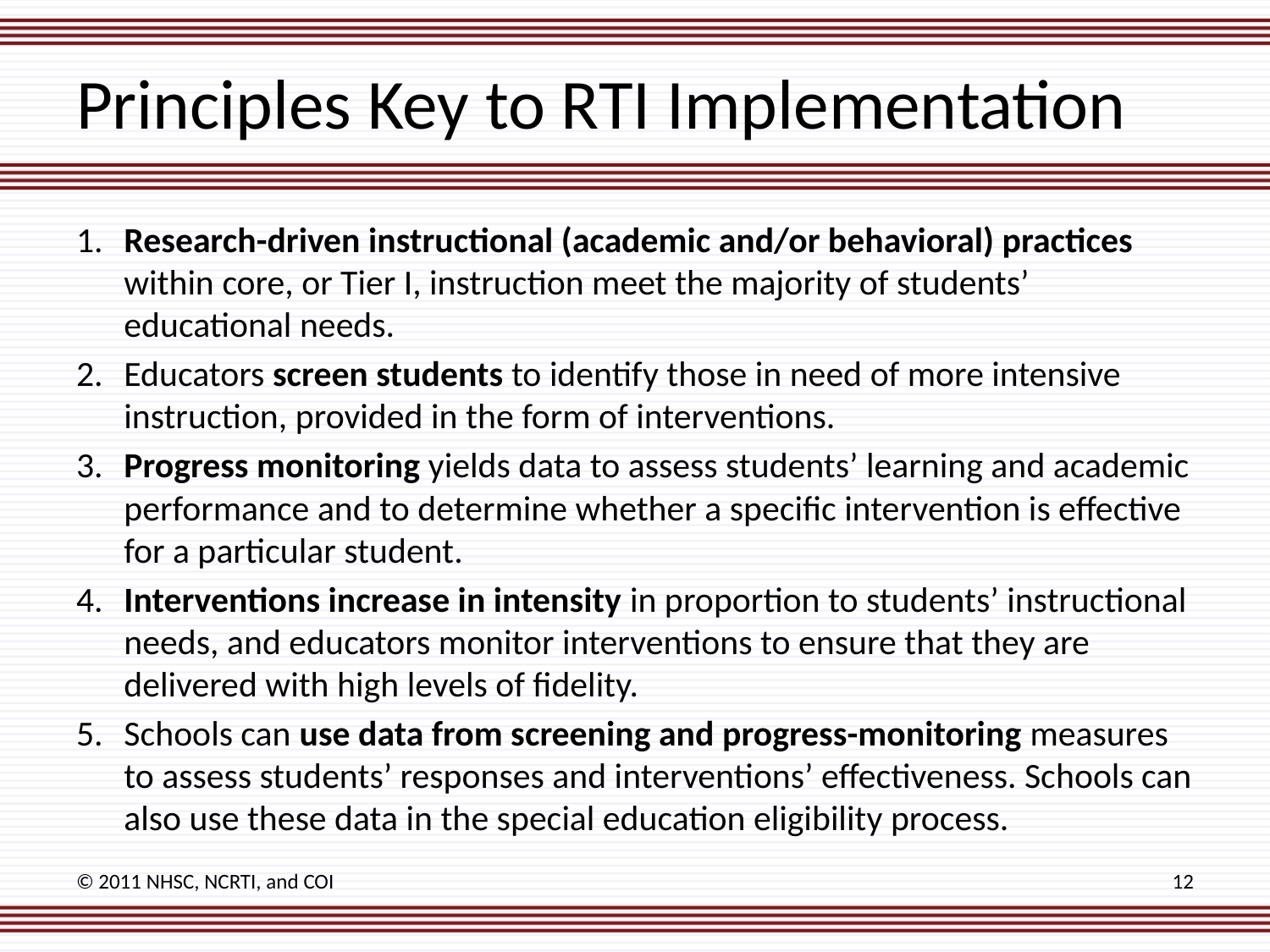

# Principles Key to RTI Implementation
1.	Research-driven instructional (academic and/or behavioral) practices within core, or Tier I, instruction meet the majority of students’ educational needs.
2.	Educators screen students to identify those in need of more intensive instruction, provided in the form of interventions.
3.	Progress monitoring yields data to assess students’ learning and academic performance and to determine whether a specific intervention is effective for a particular student.
4.	Interventions increase in intensity in proportion to students’ instructional needs, and educators monitor interventions to ensure that they are delivered with high levels of fidelity.
5.	Schools can use data from screening and progress-monitoring measures to assess students’ responses and interventions’ effectiveness. Schools can also use these data in the special education eligibility process.
© 2011 NHSC, NCRTI, and COI
12